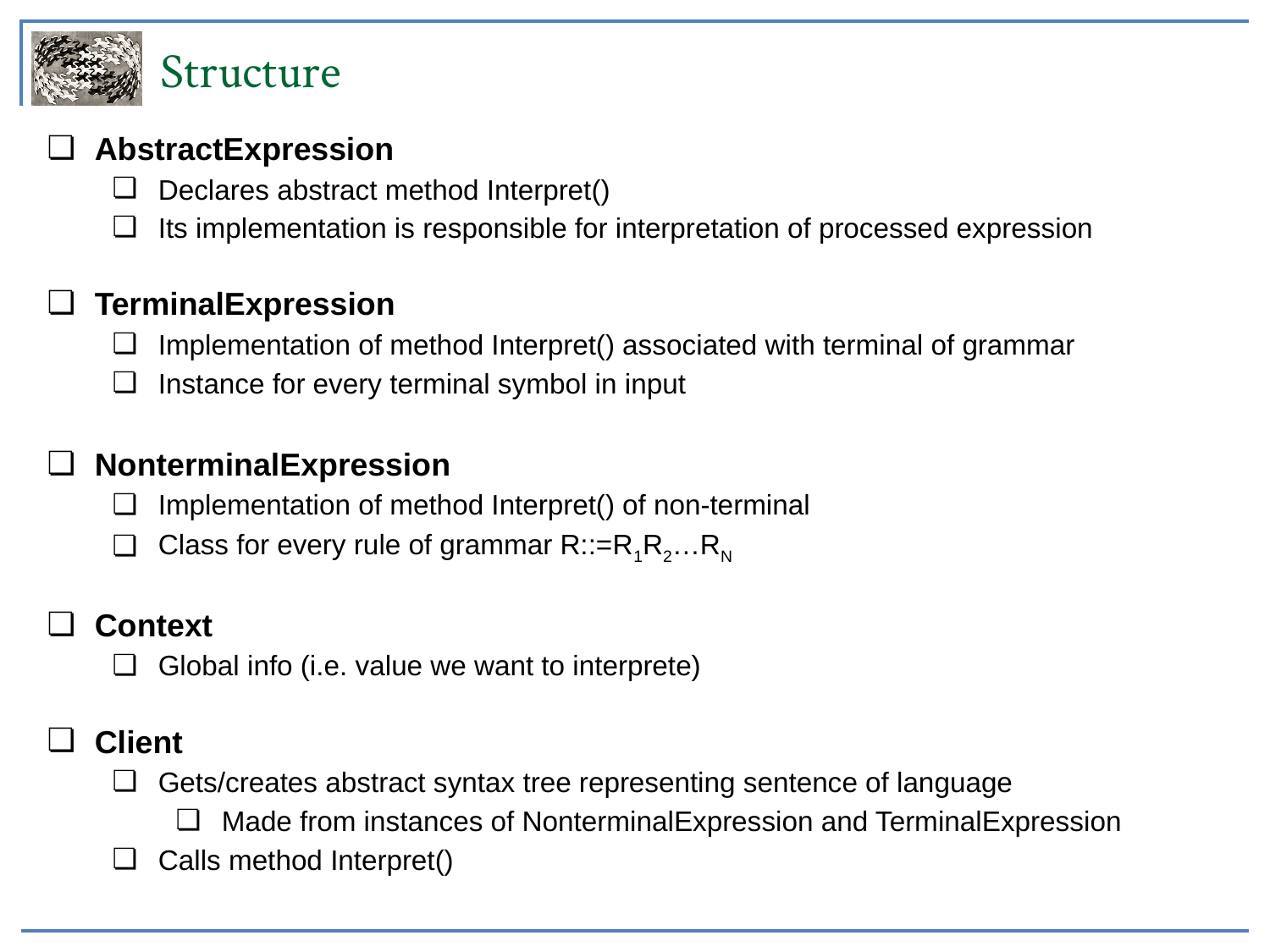

Structure
AbstractExpression
Declares abstract method Interpret()
Its implementation is responsible for interpretation of processed expression

TerminalExpression
Implementation of method Interpret() associated with terminal of grammar
Instance for every terminal symbol in input

NonterminalExpression
Implementation of method Interpret() of non-terminal
Class for every rule of grammar R::=R1R2…RN

Context
Global info (i.e. value we want to interprete)

Client
Gets/creates abstract syntax tree representing sentence of language
Made from instances of NonterminalExpression and TerminalExpression
Calls method Interpret()